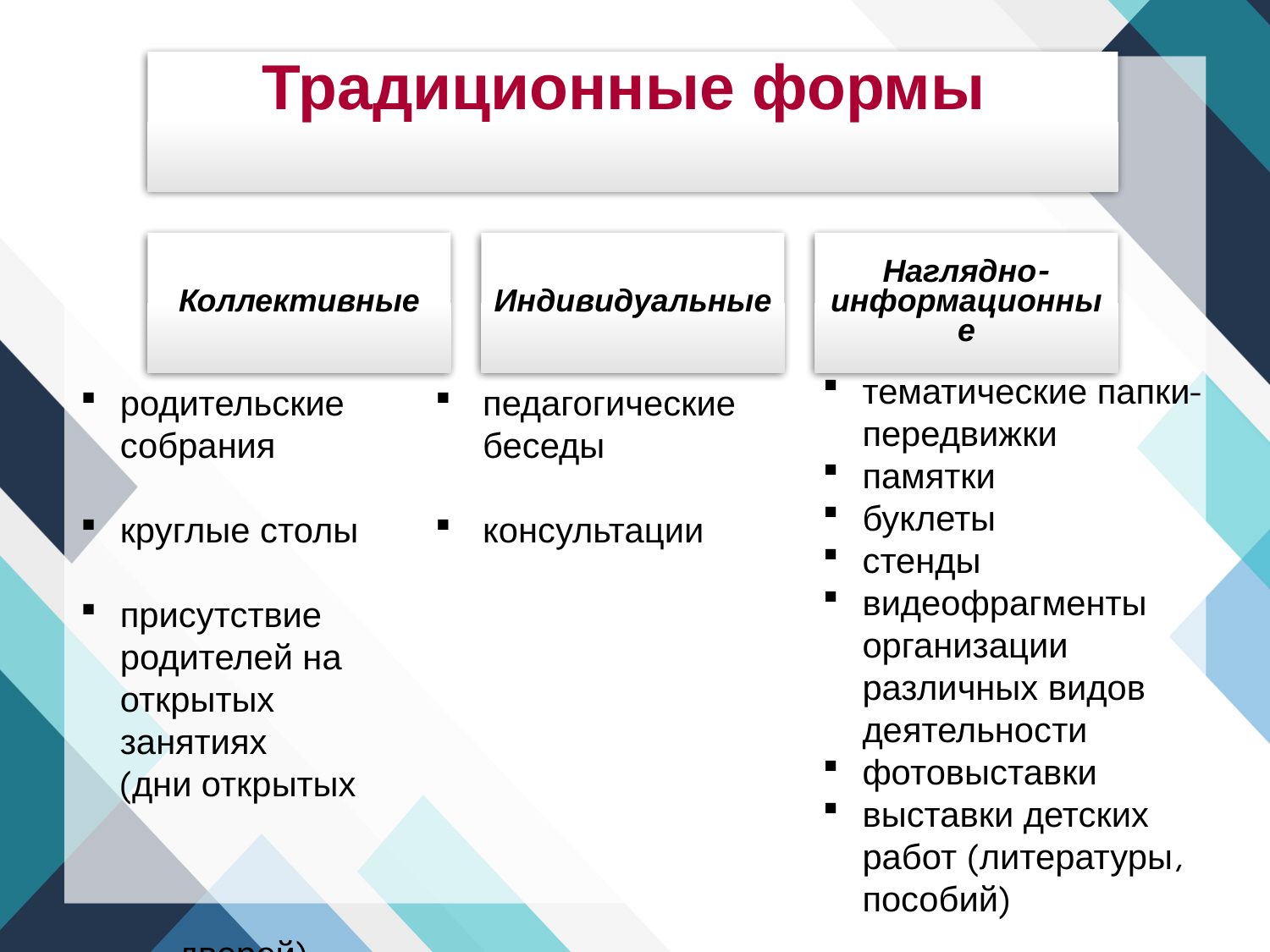

Традиционные формы
Коллективные
Индивидуальные
Наглядно-информационные
тематические папки-передвижки
памятки
буклеты
стенды
видеофрагменты организации различных видов деятельности
фотовыставки
выставки детских работ (литературы, пособий)
родительские собрания

круглые столы

присутствие родителей на открытых занятиях
    (дни открытых                                                                                                                      дверей)
педагогические беседы

консультации